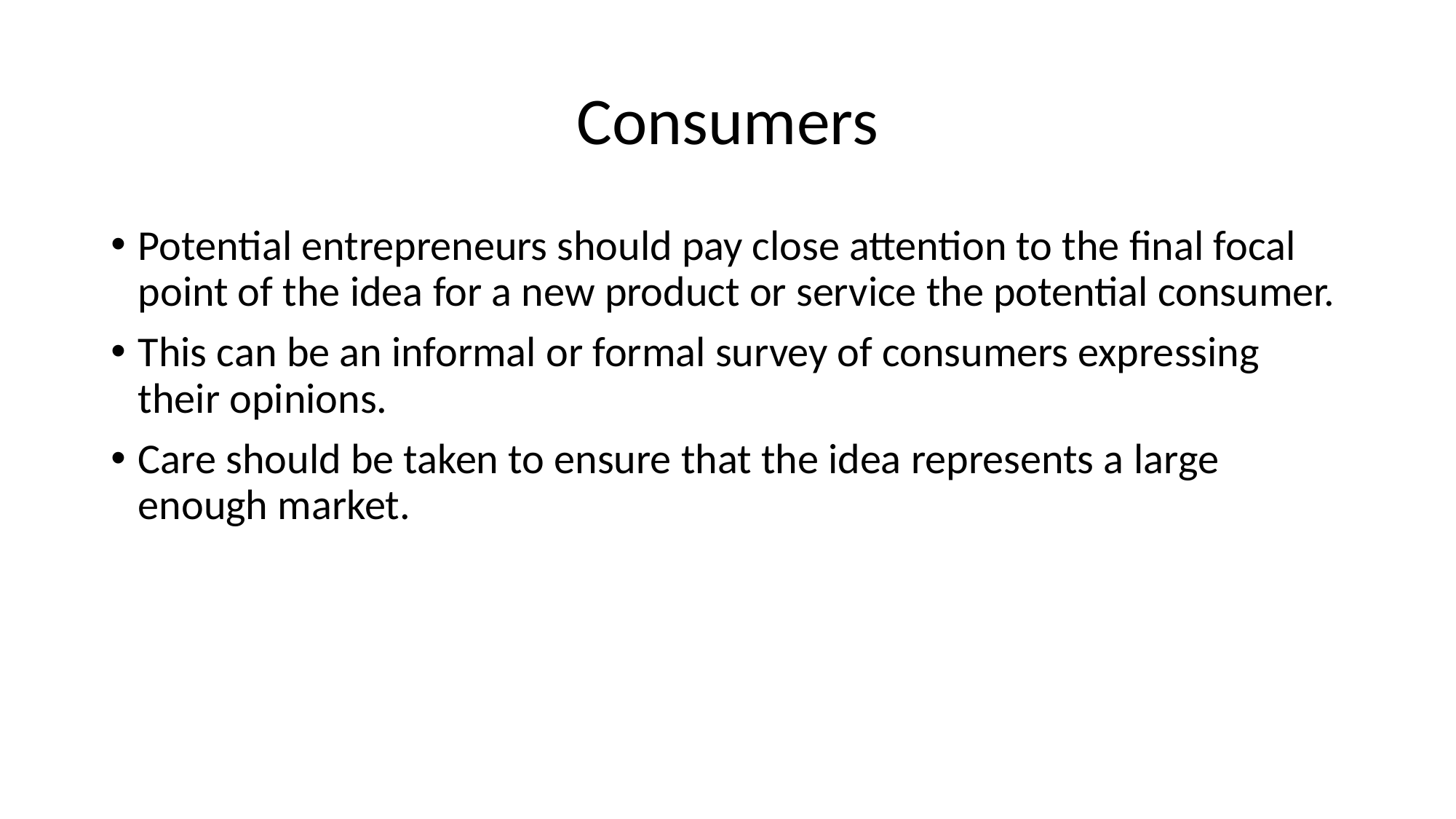

# Consumers
Potential entrepreneurs should pay close attention to the final focal point of the idea for a new product or service the potential consumer.
This can be an informal or formal survey of consumers expressing their opinions.
Care should be taken to ensure that the idea represents a large enough market.